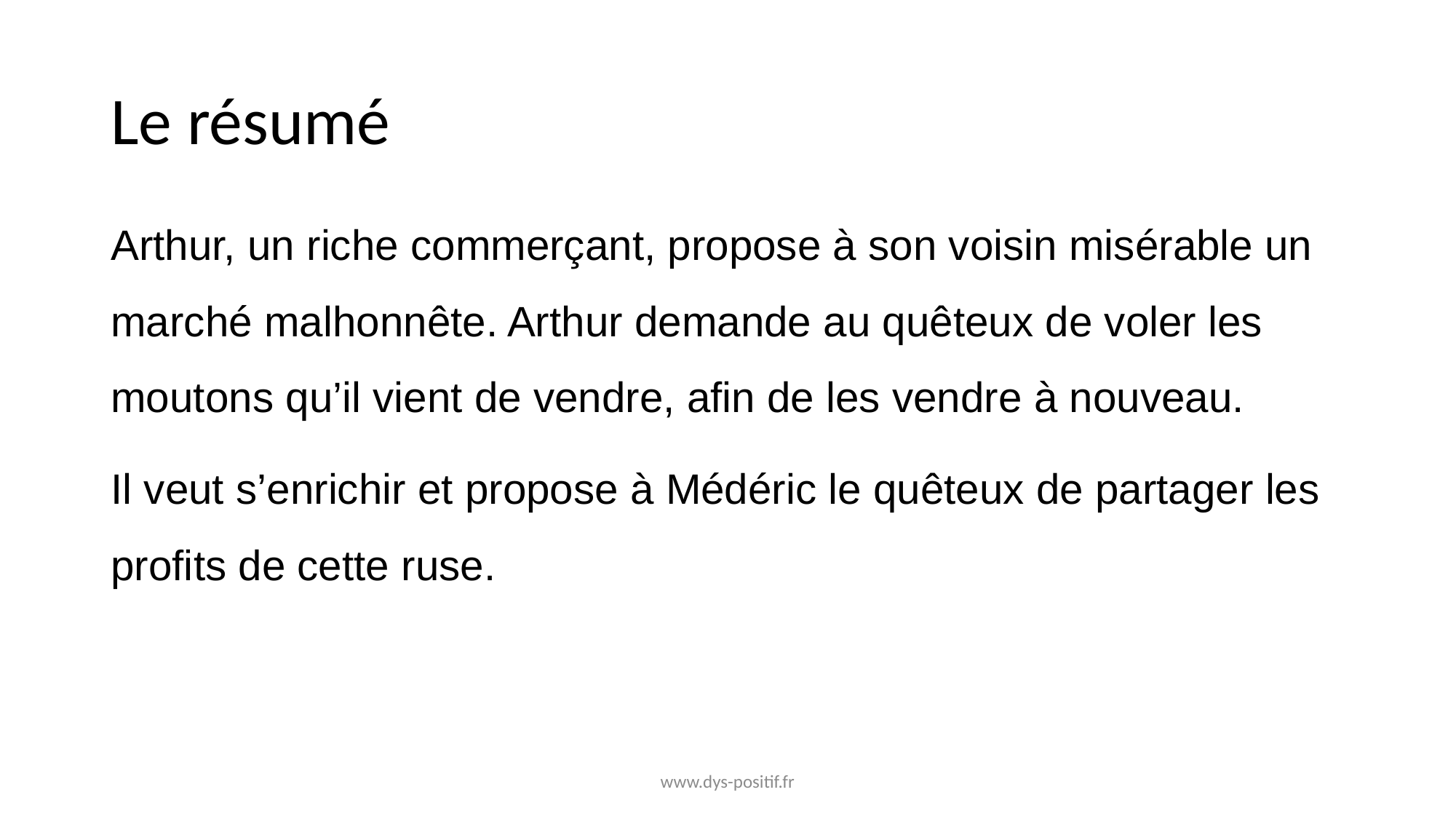

# Le résumé
Arthur, un riche commerçant, propose à son voisin misérable un marché malhonnête. Arthur demande au quêteux de voler les moutons qu’il vient de vendre, afin de les vendre à nouveau.
Il veut s’enrichir et propose à Médéric le quêteux de partager les profits de cette ruse.
www.dys-positif.fr